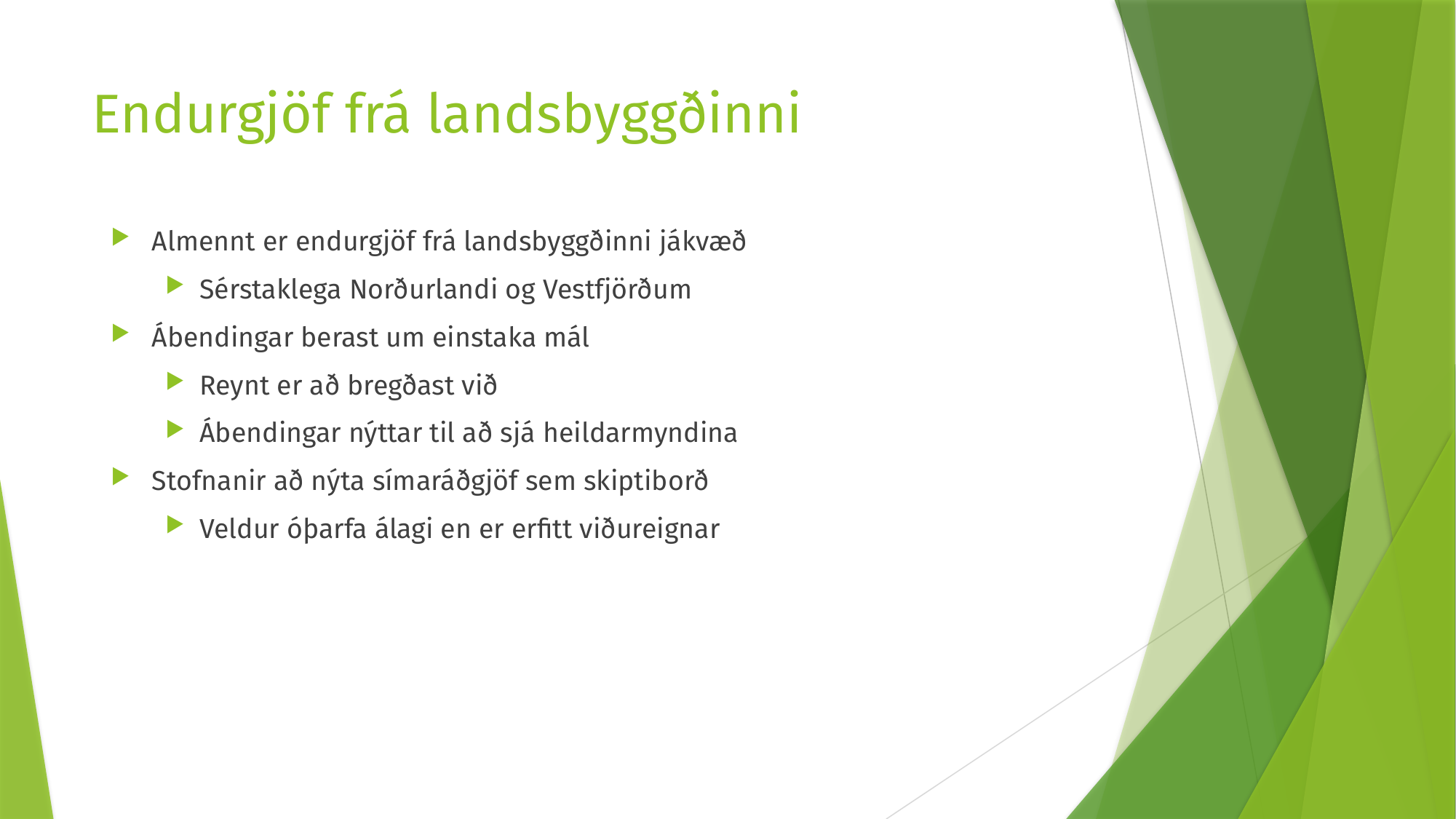

# Endurgjöf frá landsbyggðinni
Almennt er endurgjöf frá landsbyggðinni jákvæð
Sérstaklega Norðurlandi og Vestfjörðum
Ábendingar berast um einstaka mál
Reynt er að bregðast við
Ábendingar nýttar til að sjá heildarmyndina
Stofnanir að nýta símaráðgjöf sem skiptiborð
Veldur óþarfa álagi en er erfitt viðureignar